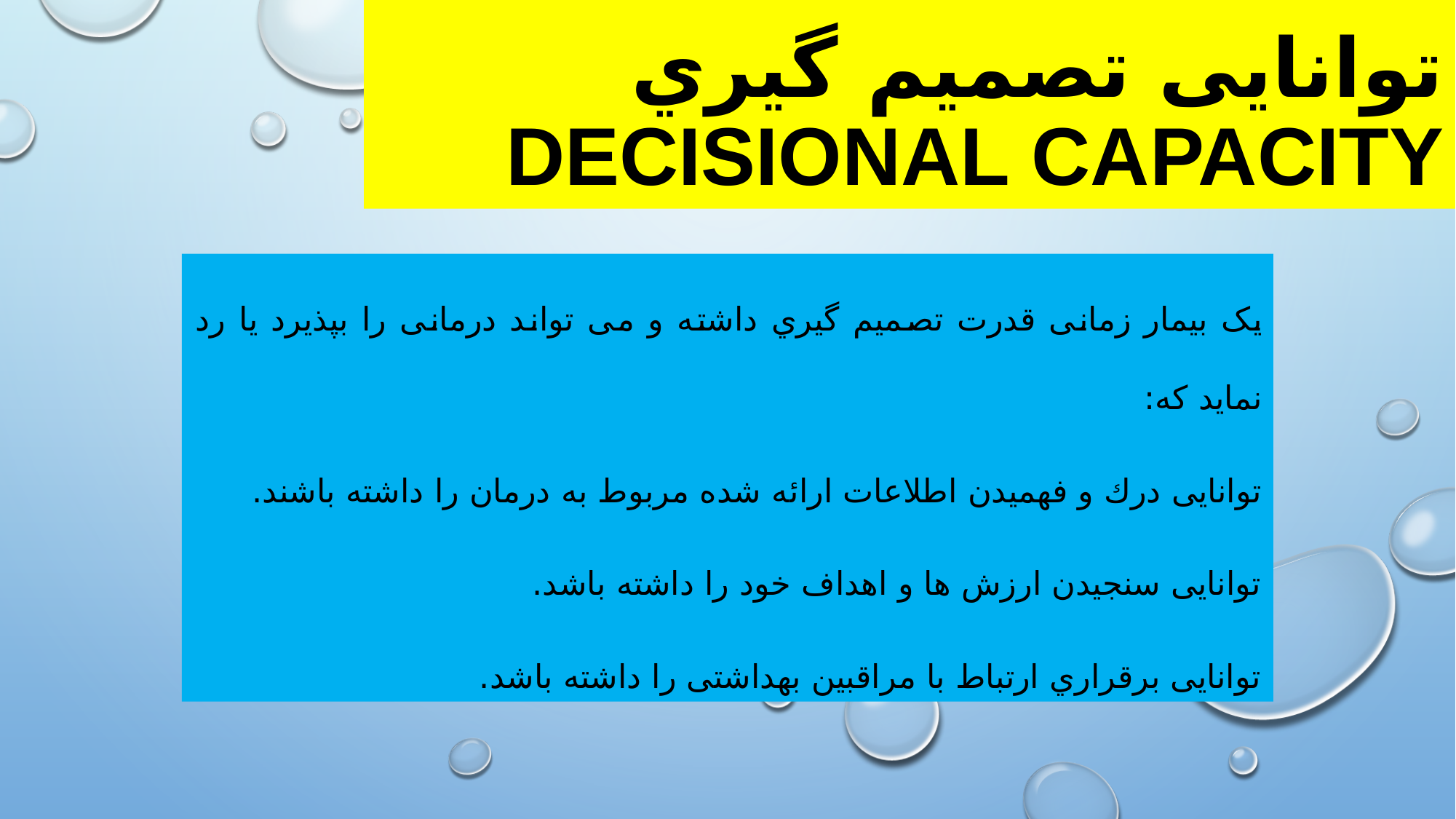

# توانایی تصمیم گیري Decisional Capacity
یک بیمار زمانی قدرت تصمیم گیري داشته و می تواند درمانی را بپذیرد یا رد نماید که:
توانایی درك و فهمیدن اطلاعات ارائه شده مربوط به درمان را داشته باشند.
توانایی سنجیدن ارزش ها و اهداف خود را داشته باشد.
توانایی برقراري ارتباط با مراقبین بهداشتی را داشته باشد.